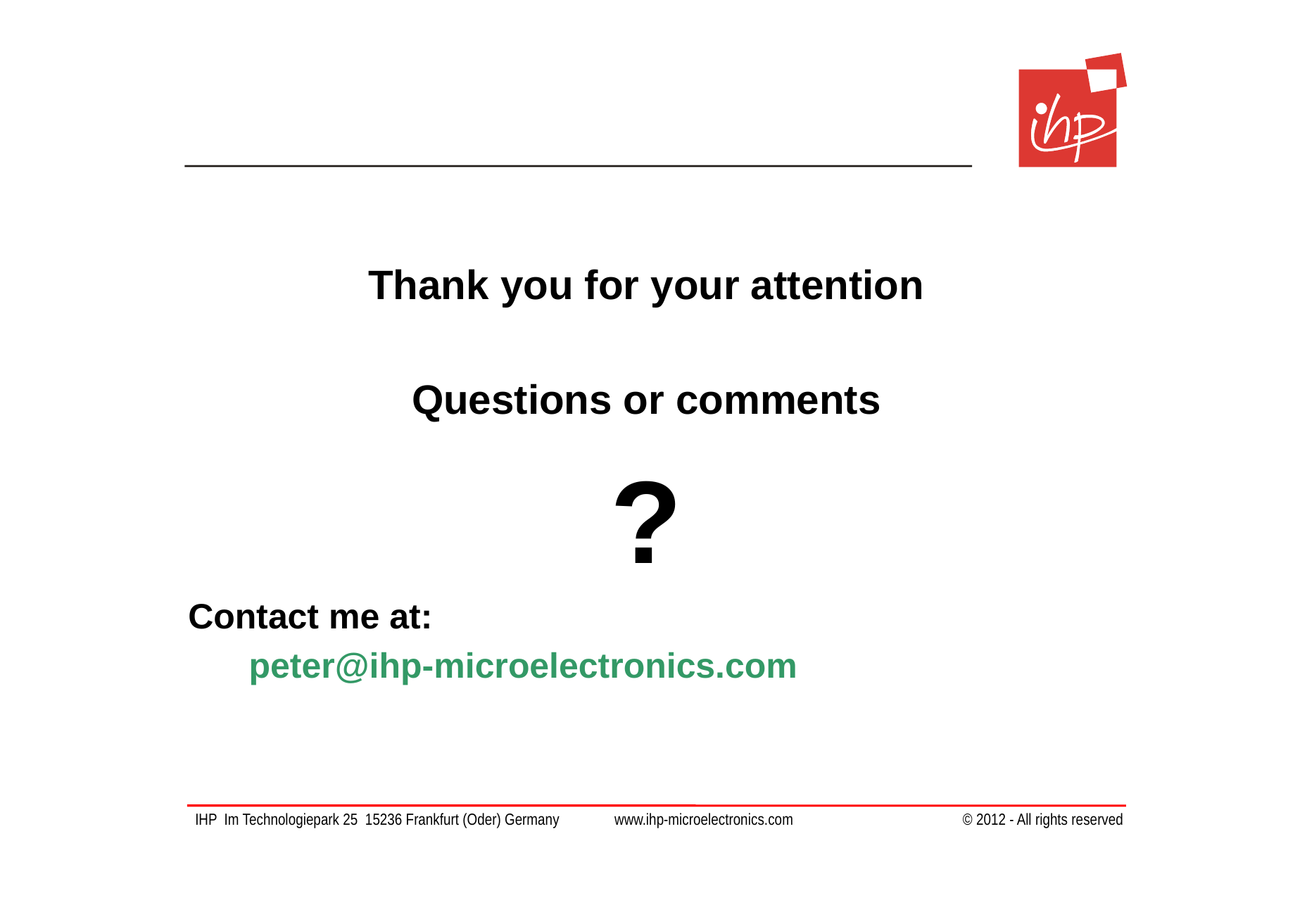

#

Thank you for your attention

Questions or comments
?
Contact me at:
peter@ihp-microelectronics.com